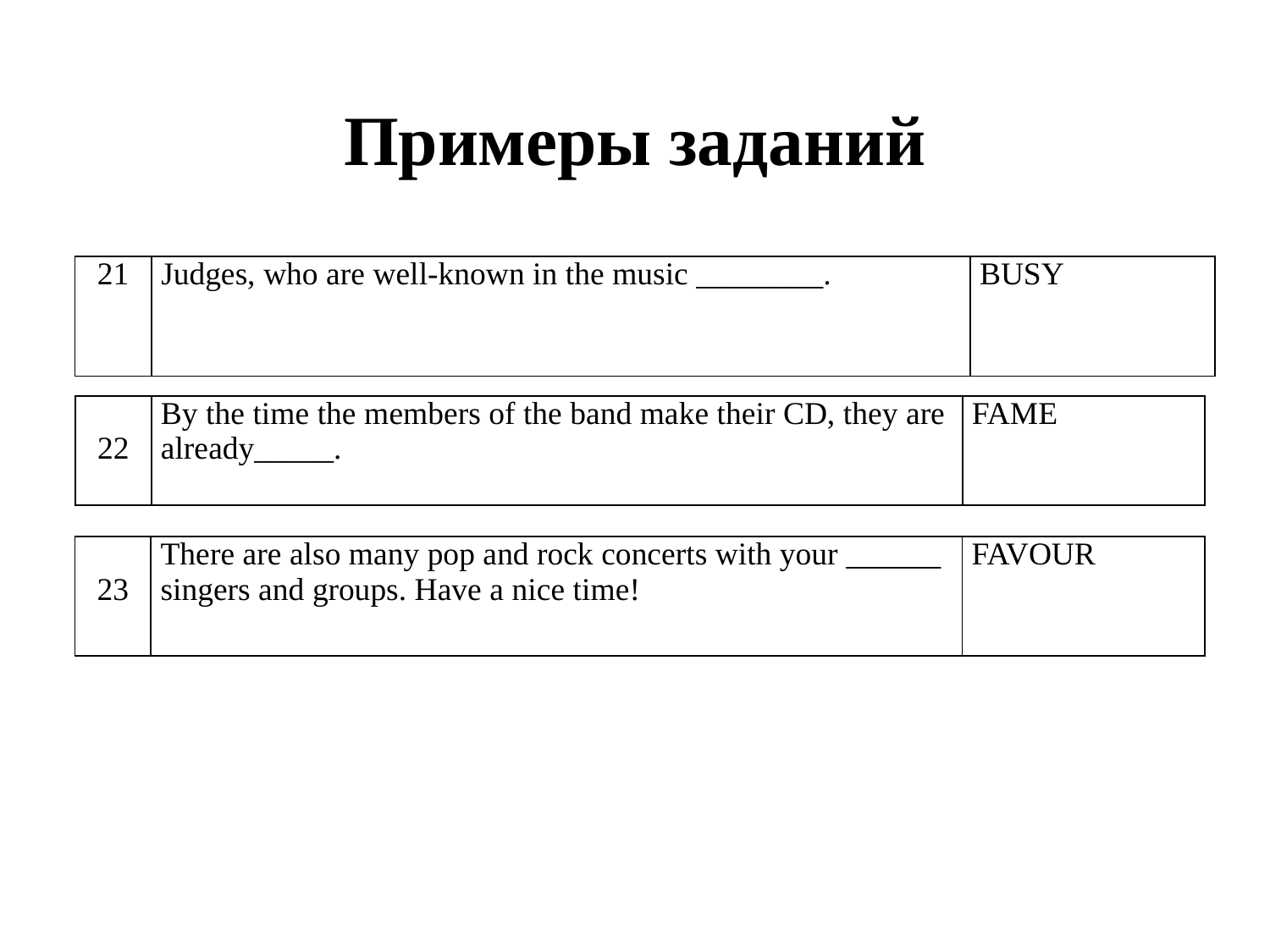

# Примеры заданий
| 21 | Judges, who are well-known in the music \_\_\_\_\_\_\_\_. | BUSY |
| --- | --- | --- |
| 22 | By the time the members of the band make their CD, they are already\_\_\_\_\_. | FAME |
| --- | --- | --- |

| 23 | There are also many pop and rock concerts with your \_\_\_\_\_\_ singers and groups. Have a nice time! | FAVOUR |
| --- | --- | --- |